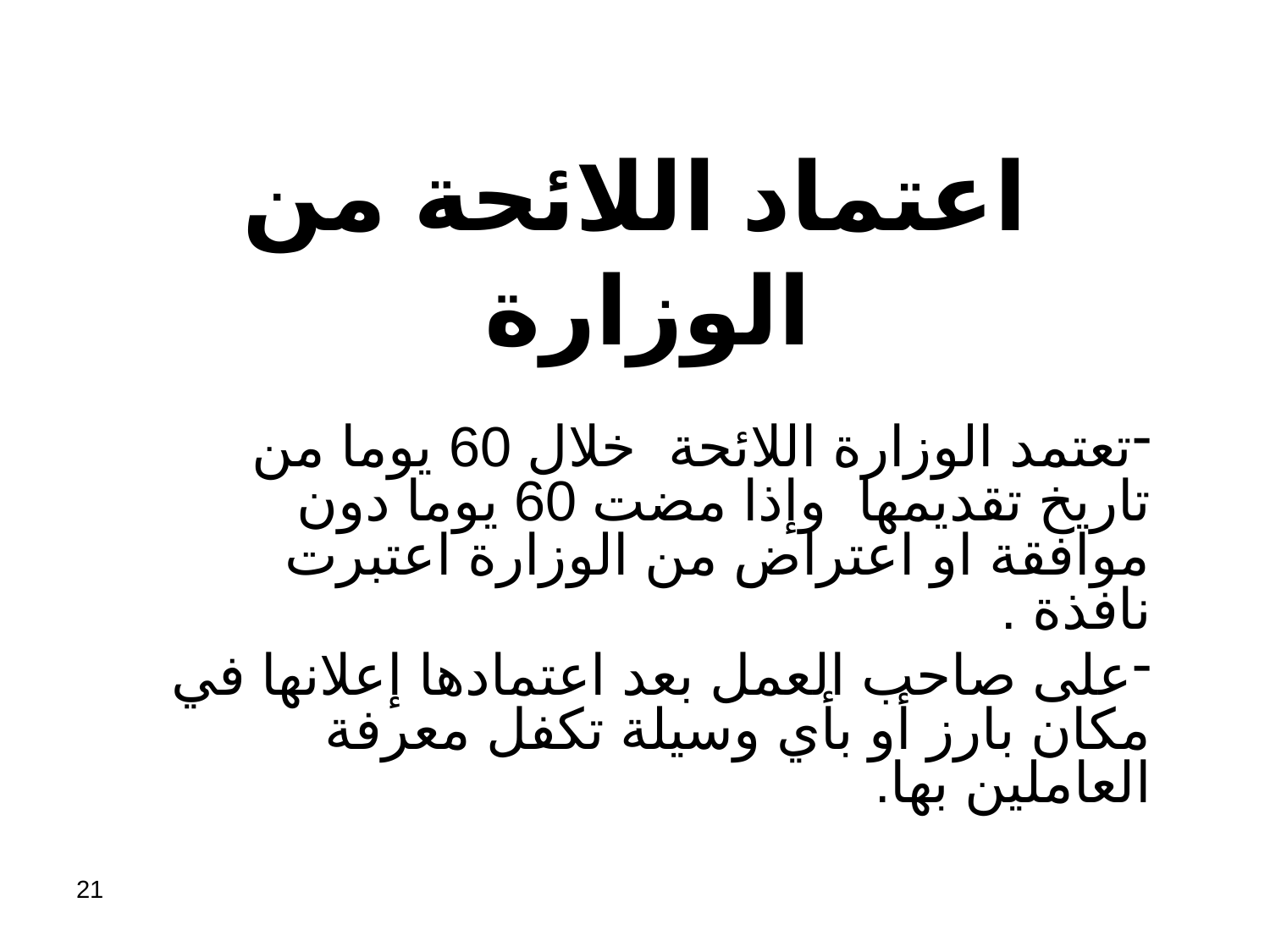

# اعتماد اللائحة من الوزارة

تعتمد الوزارة اللائحة  خلال 60 يوما من تاريخ تقديمها  وإذا مضت 60 يوما دون موافقة او اعتراض من الوزارة اعتبرت نافذة .
على صاحب العمل بعد اعتمادها إعلانها في مكان بارز أو بأي وسيلة تكفل معرفة العاملين بها.

21